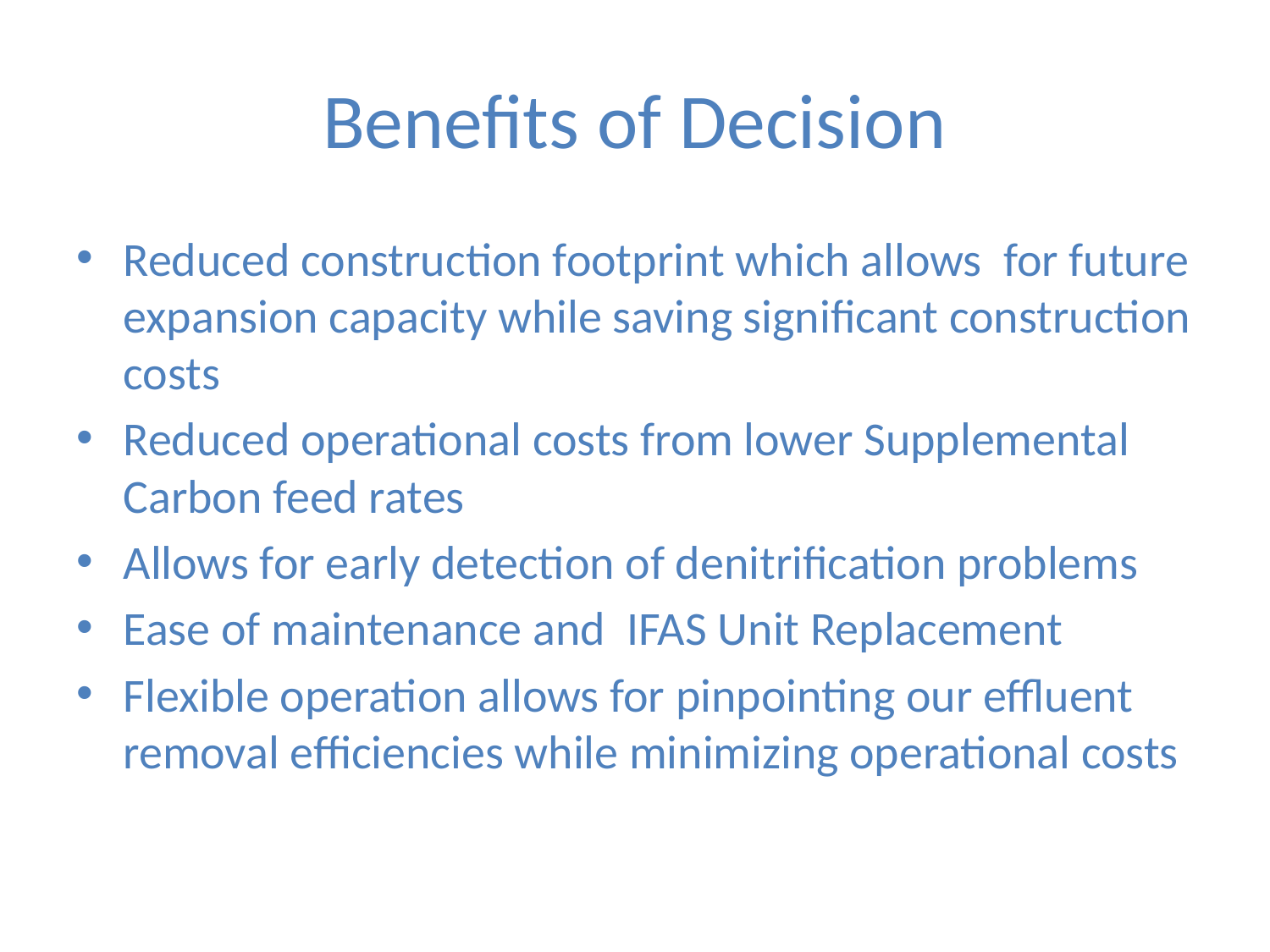

# Benefits of Decision
Reduced construction footprint which allows  for future expansion capacity while saving significant construction costs
Reduced operational costs from lower Supplemental Carbon feed rates
Allows for early detection of denitrification problems
Ease of maintenance and  IFAS Unit Replacement
Flexible operation allows for pinpointing our effluent removal efficiencies while minimizing operational costs